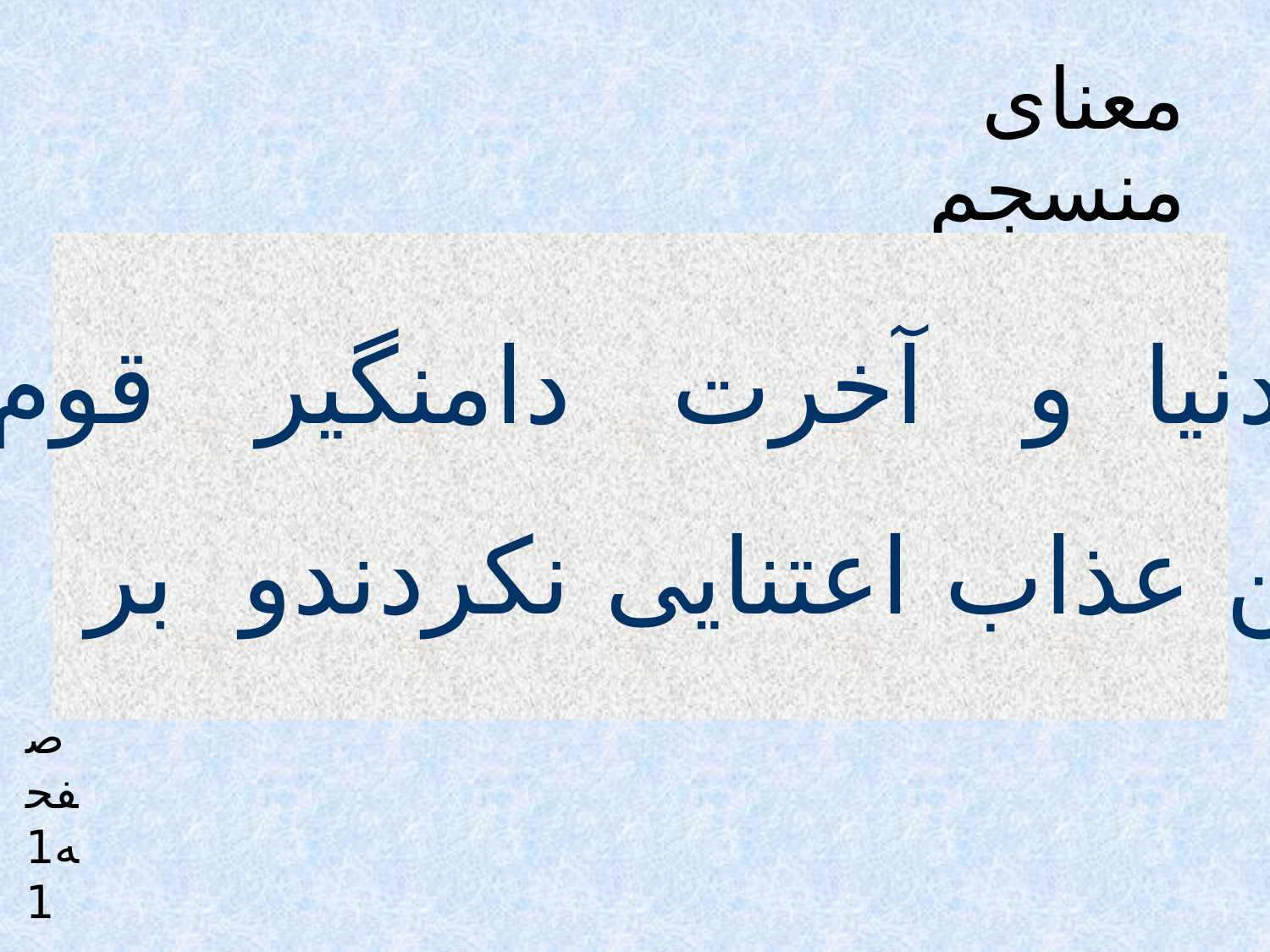

معنای منسجم آیات سوره

سرانجام عذاب دنیا  و   آخرت   دامنگیر   قوم نوح علیه السلام   شد.
زیرا به دعوت منذرِ این عذاب اعتنایی نکردندو  بر   ردّ آن اصرار ورزیدند.

صفحه11